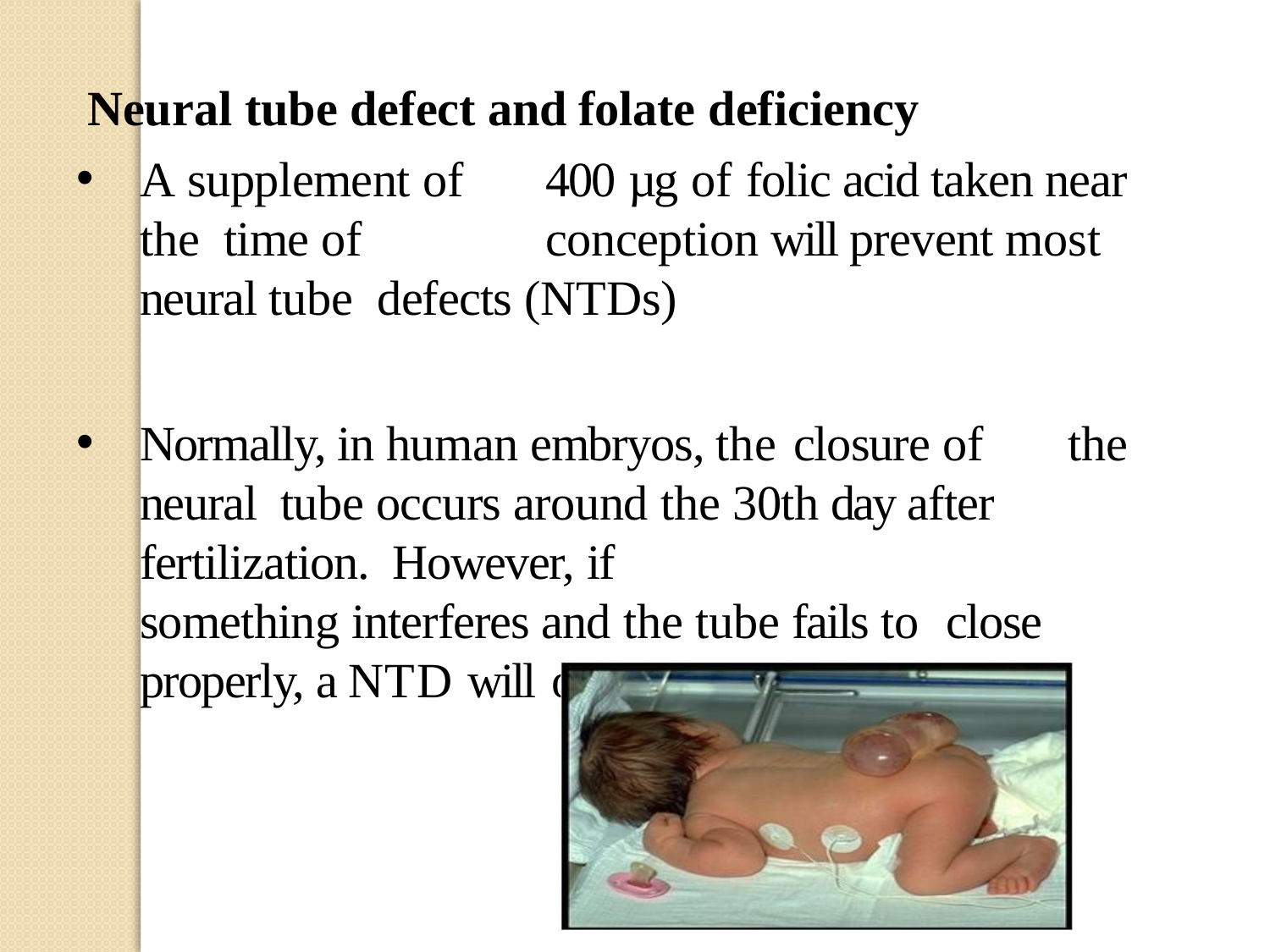

Neural tube defect and folate deficiency
A supplement of	400 µg of	folic acid taken near the  time of	conception will prevent most neural tube  defects (NTDs)

Normally, in human embryos, the closure of	the neural  tube occurs around the 30th day after fertilization.  However, if	something interferes and the tube fails to  close properly, a NTD will occur